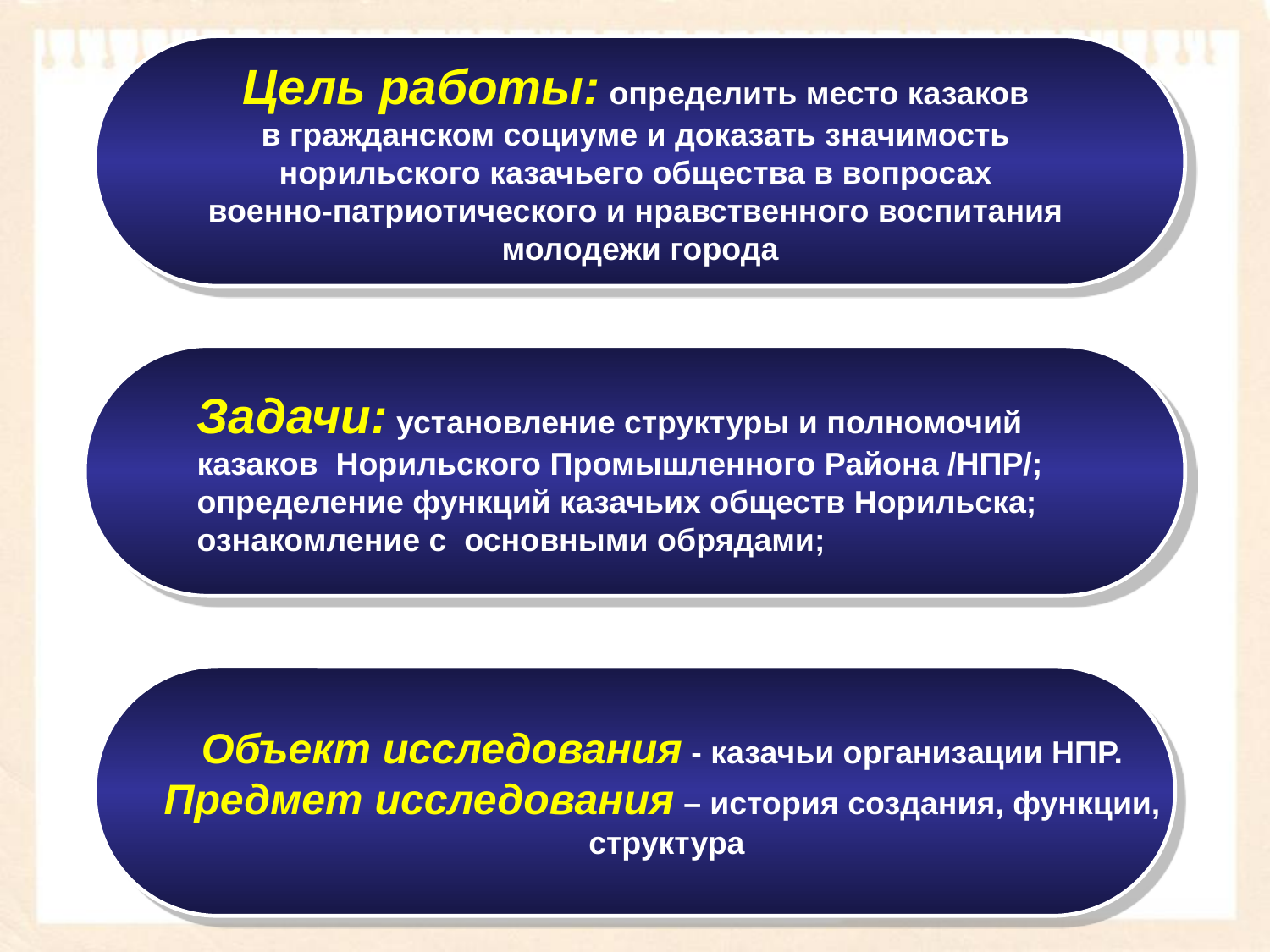

Цель работы: определить место казаков
в гражданском социуме и доказать значимость
норильского казачьего общества в вопросах
военно-патриотического и нравственного воспитания
молодежи города
#

Задачи: установление структуры и полномочий
казаков  Норильского Промышленного Района /НПР/;
определение функций казачьих обществ Норильска;
ознакомление с  основными обрядами;

Объект исследования - казачьи организации НПР.
Предмет исследования – история создания, функции,
структура